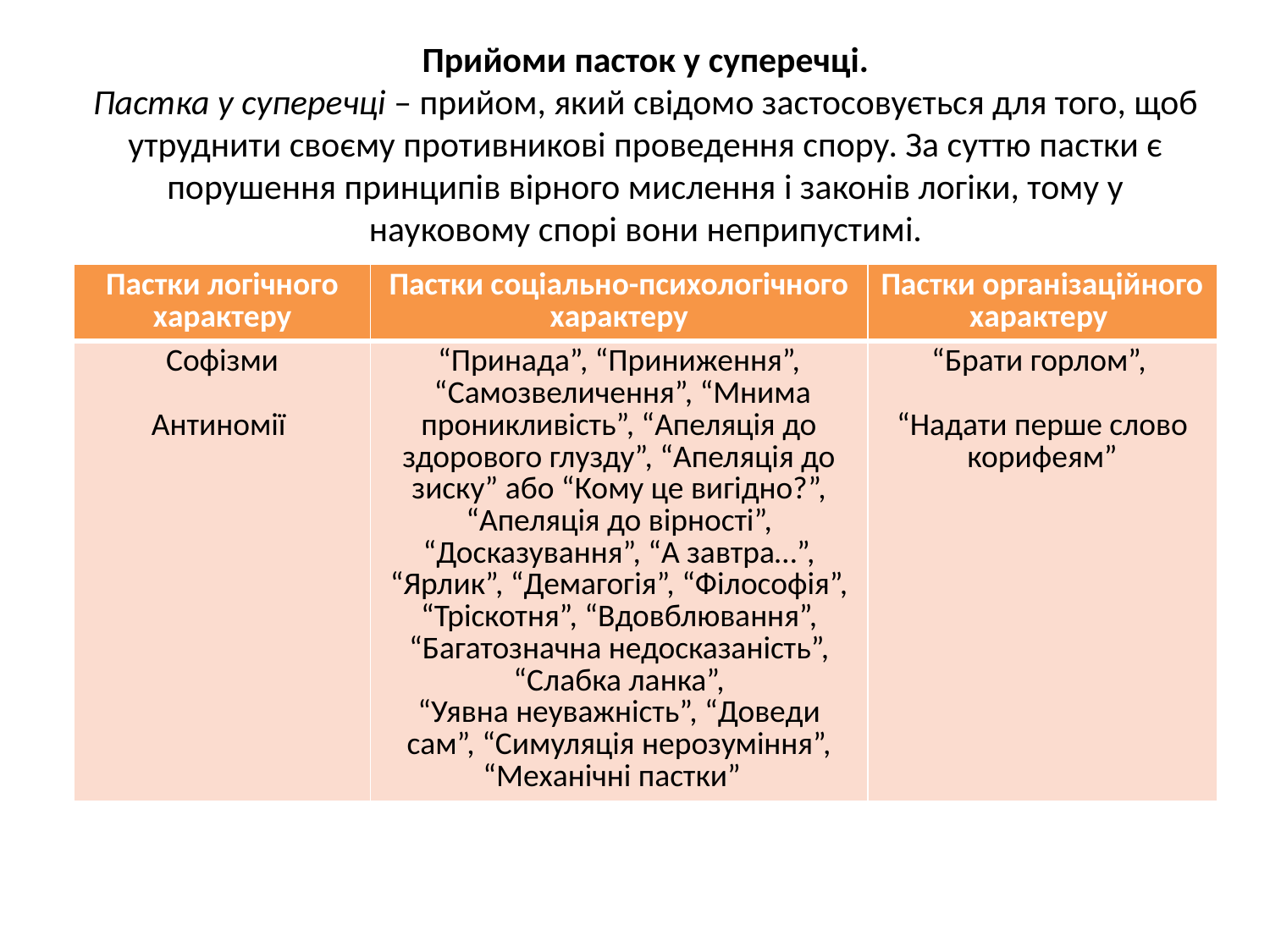

# Прийоми пасток у суперечці. Пастка у суперечці – прийом, який свідомо застосовується для того, щоб утруднити своєму противникові проведення спору. За суттю пастки є порушення принципів вірного мислення і законів логіки, тому у науковому спорі вони неприпустимі.
| Пастки логічного характеру | Пастки соціально-психологічного характеру | Пастки організаційного характеру |
| --- | --- | --- |
| Софізми Антиномії | “Принада”, “Приниження”, “Самозвеличення”, “Мнима проникливість”, “Апеляція до здорового глузду”, “Апеляція до зиску” або “Кому це вигідно?”, “Апеляція до вірності”, “Досказування”, “А завтра…”, “Ярлик”, “Демагогія”, “Філософія”, “Тріскотня”, “Вдовблювання”, “Багатозначна недосказаність”, “Слабка ланка”, “Уявна неуважність”, “Доведи сам”, “Симуляція нерозуміння”, “Механічні пастки” | “Брати горлом”, “Надати перше слово корифеям” |